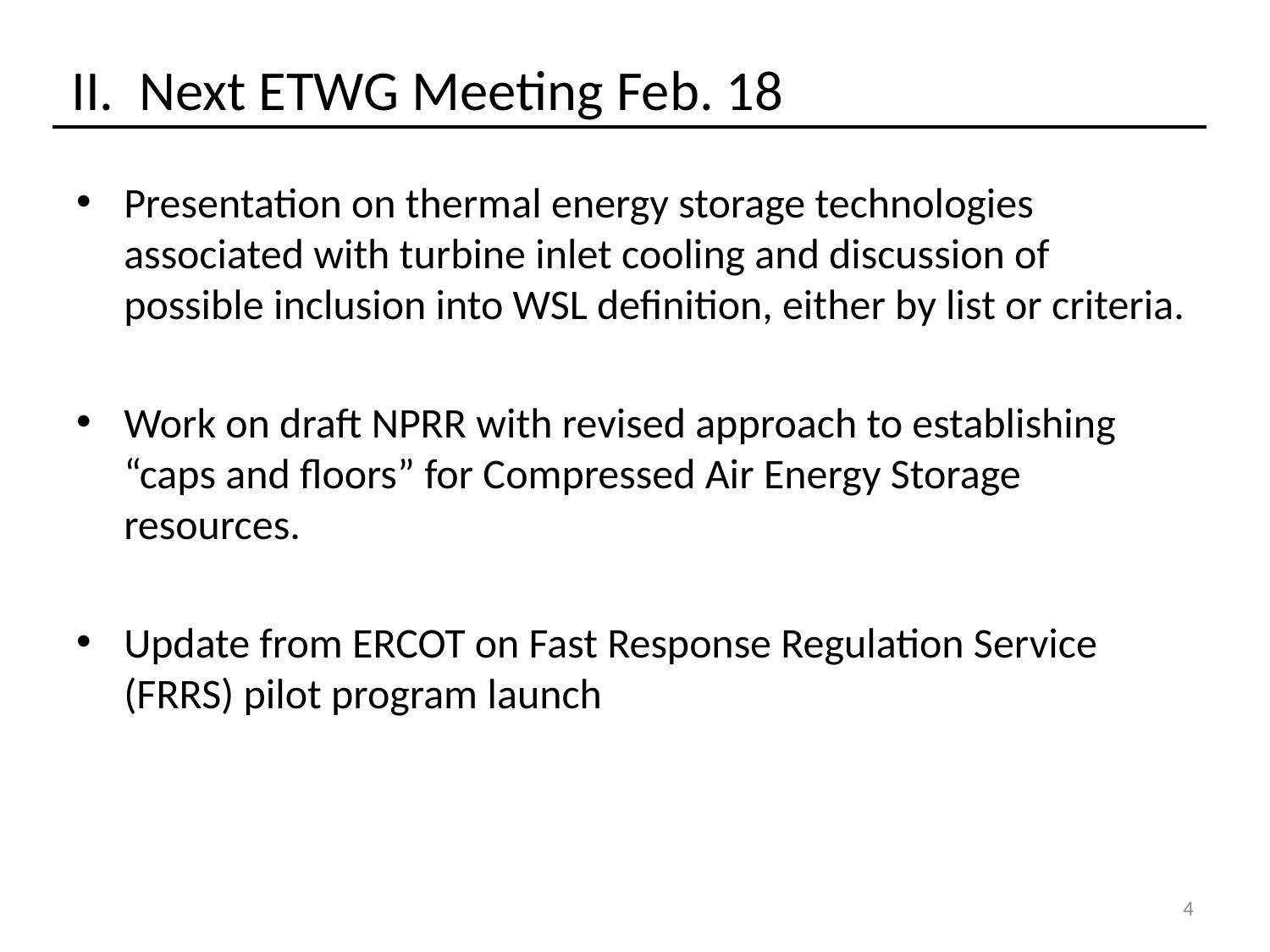

# II.  Next ETWG Meeting Feb. 18
Presentation on thermal energy storage technologies associated with turbine inlet cooling and discussion of possible inclusion into WSL definition, either by list or criteria.

Work on draft NPRR with revised approach to establishing “caps and floors” for Compressed Air Energy Storage resources.

Update from ERCOT on Fast Response Regulation Service (FRRS) pilot program launch
4